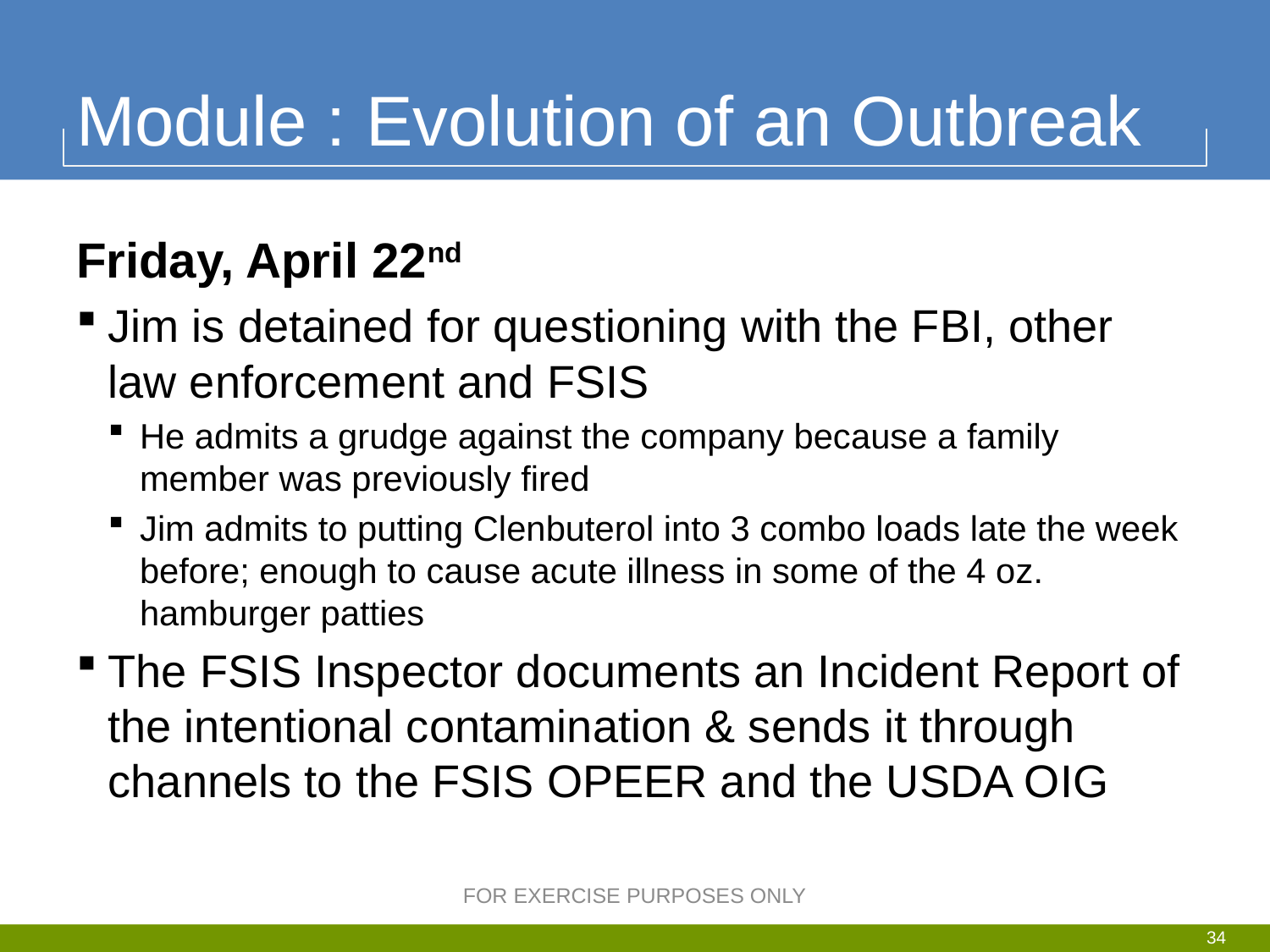

# Module : Evolution of an Outbreak
Friday, April 22nd
Jim is detained for questioning with the FBI, other law enforcement and FSIS
He admits a grudge against the company because a family member was previously fired
Jim admits to putting Clenbuterol into 3 combo loads late the week before; enough to cause acute illness in some of the 4 oz. hamburger patties
The FSIS Inspector documents an Incident Report of the intentional contamination & sends it through channels to the FSIS OPEER and the USDA OIG

FOR EXERCISE PURPOSES ONLY